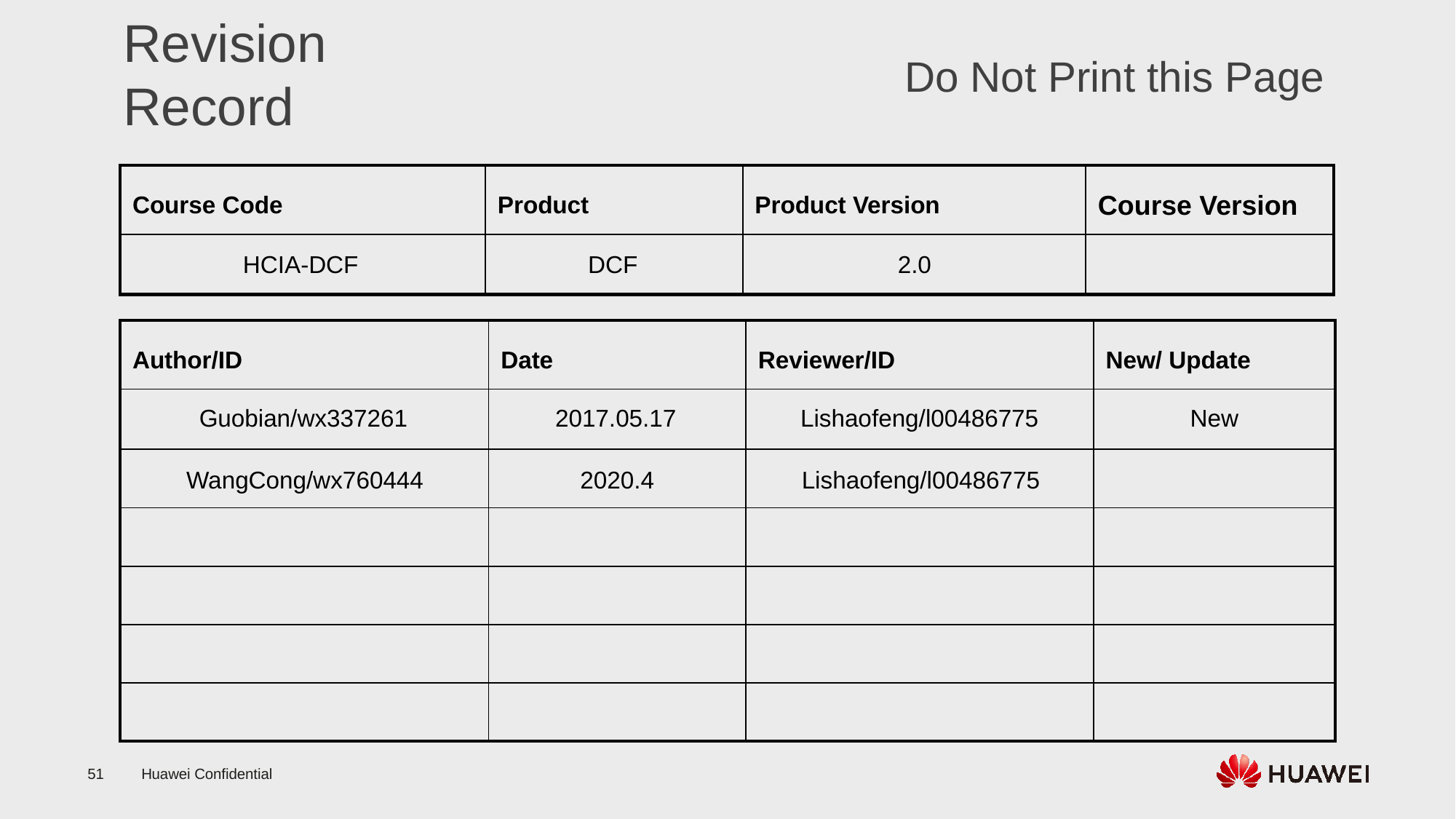

HCIA-DCF
DCF
2.0

Guobian/wx337261
2017.05.17
Lishaofeng/l00486775
New
WangCong/wx760444
2020.4
Lishaofeng/l00486775